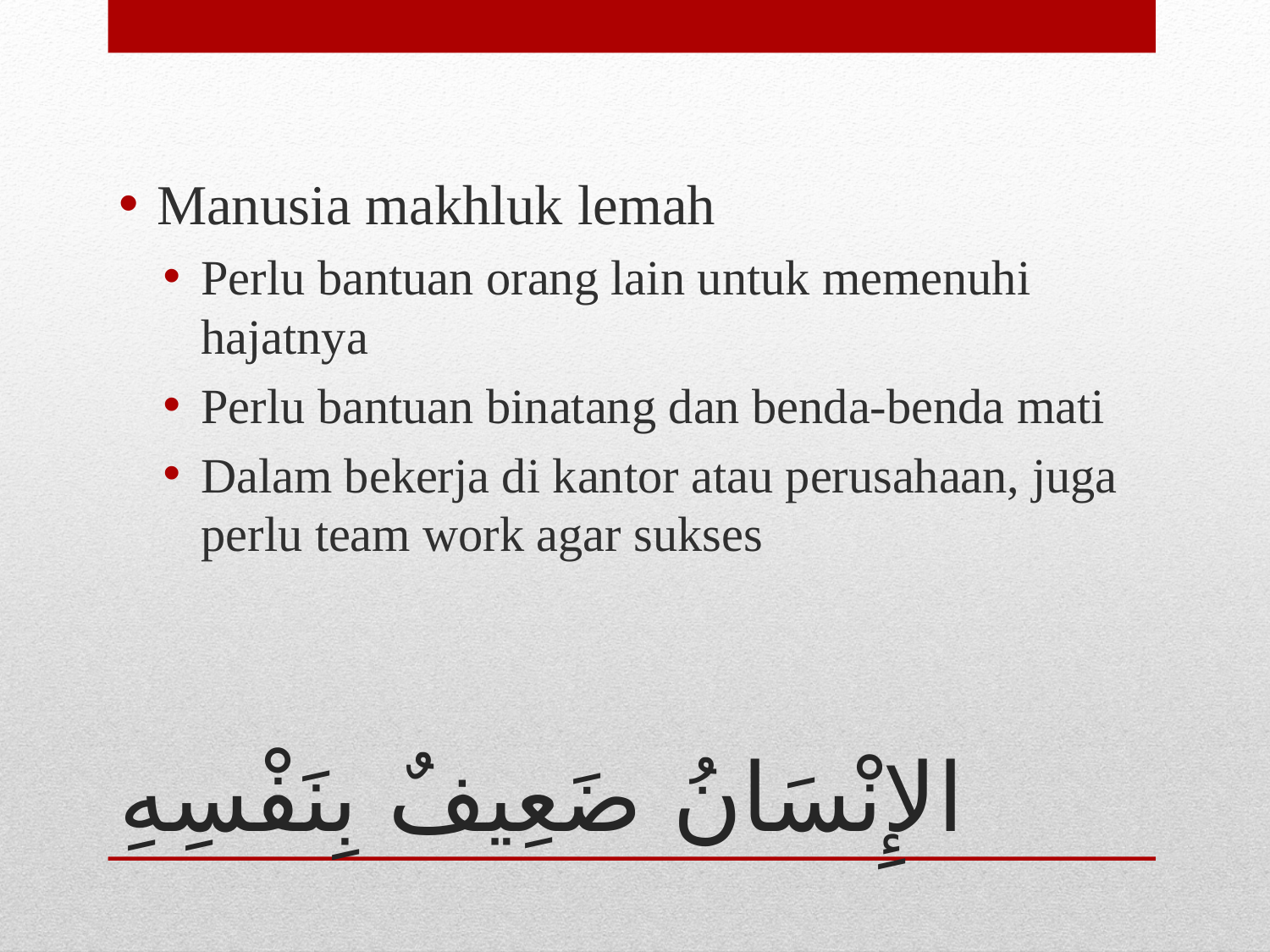

Manusia makhluk lemah
Perlu bantuan orang lain untuk memenuhi hajatnya
Perlu bantuan binatang dan benda-benda mati
Dalam bekerja di kantor atau perusahaan, juga perlu team work agar sukses
# الإِنْسَانُ ضَعِيفٌ بِنَفْسِهِ